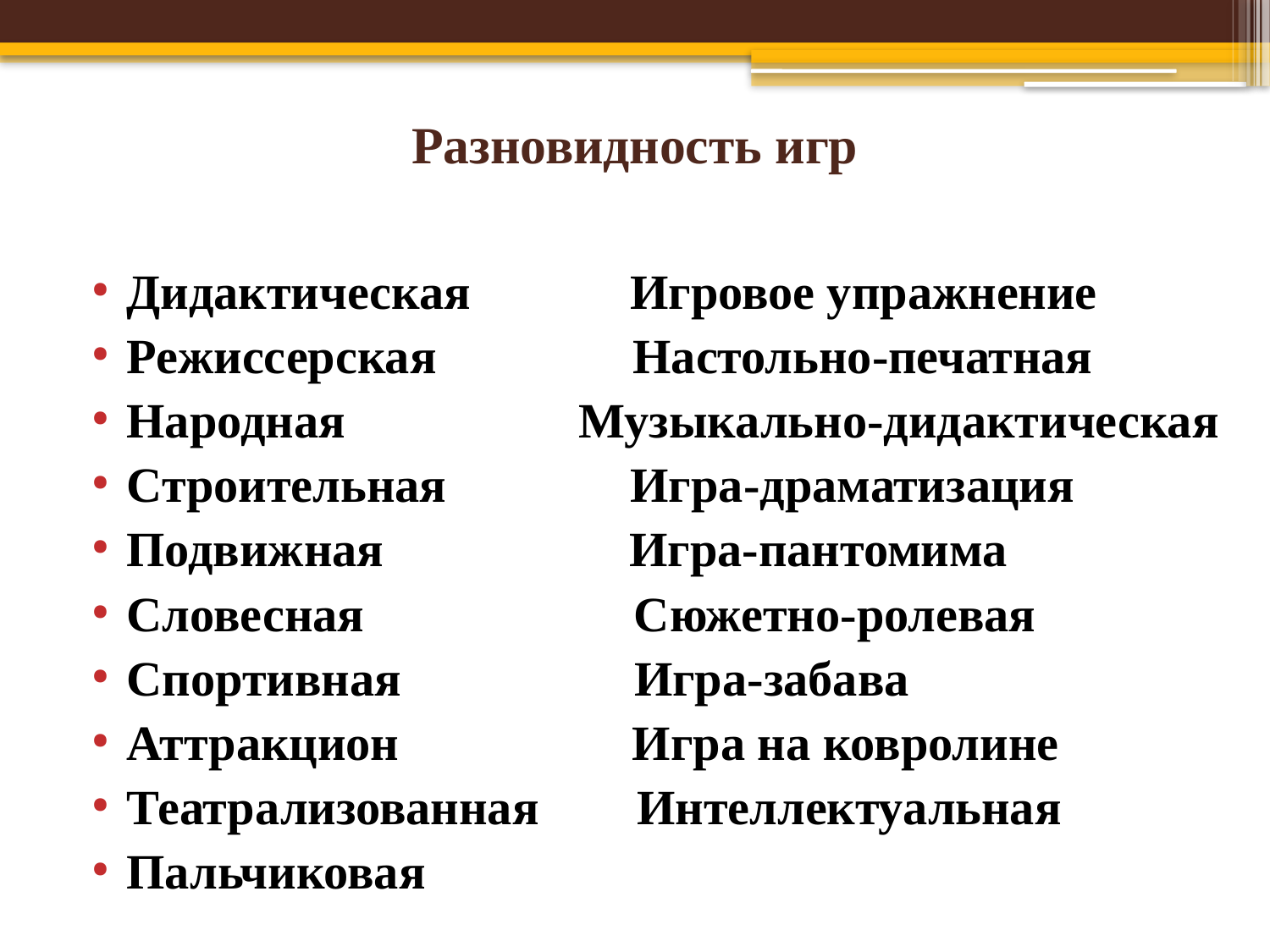

# Разновидность игр
Дидактическая             Игровое упражнение
Режиссерская                Настольно-печатная
Народная                   Музыкально-дидактическая
Строительная               Игра-драматизация
Подвижная                    Игра-пантомима
Словесная                      Сюжетно-ролевая
Спортивная                   Игра-забава
Аттракцион                   Игра на ковролине
Театрализованная        Интеллектуальная
Пальчиковая